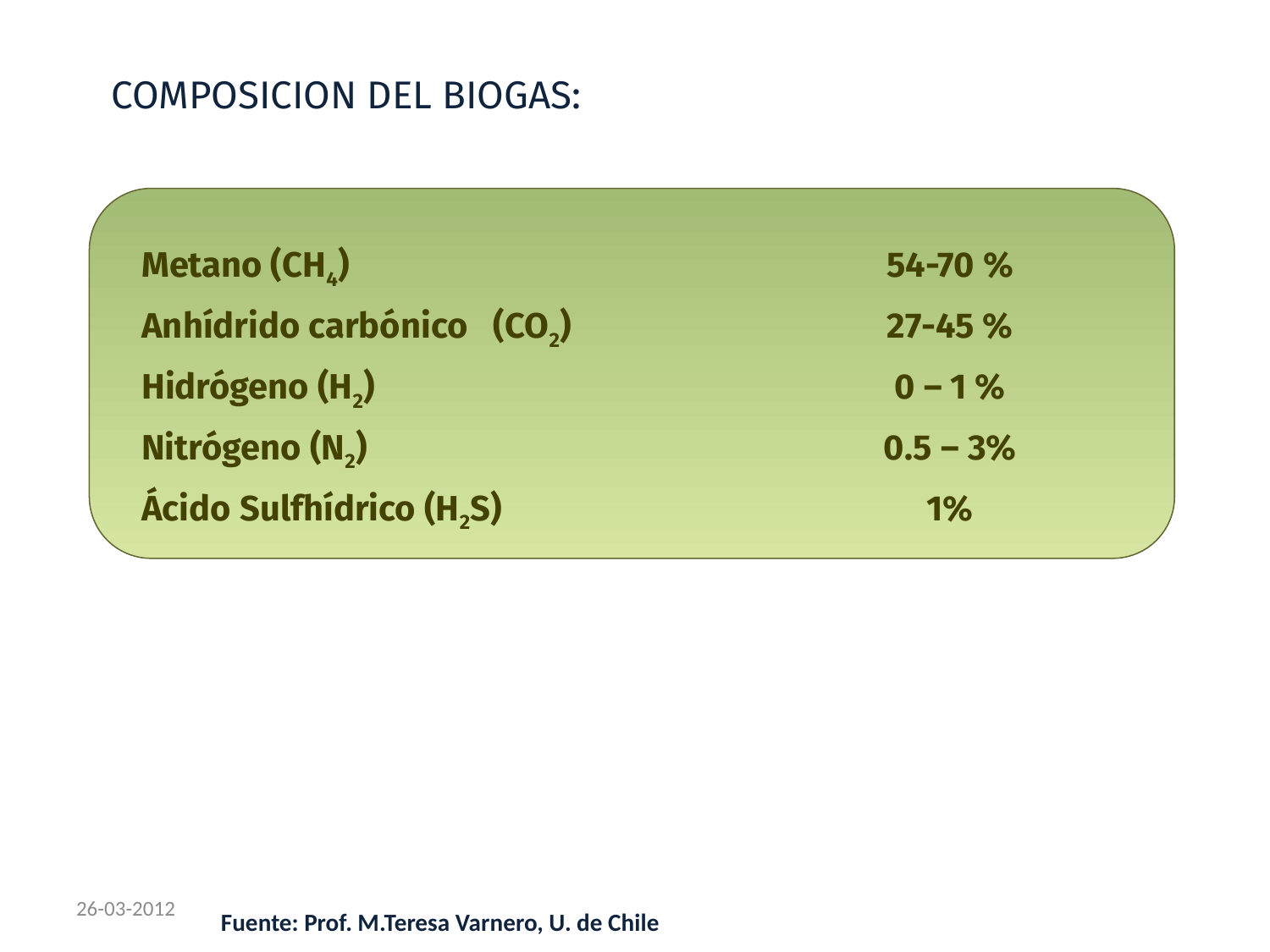

COMPOSICION DEL BIOGAS:

| Metano (CH4) | 54-70 % |
| --- | --- |
| Anhídrido carbónico (CO2) | 27-45 % |
| Hidrógeno (H2) | 0 – 1 % |
| Nitrógeno (N2) | 0.5 – 3% |
| Ácido Sulfhídrico (H2S) | 1% |
26-03-2012
Fuente: Prof. M.Teresa Varnero, U. de Chile